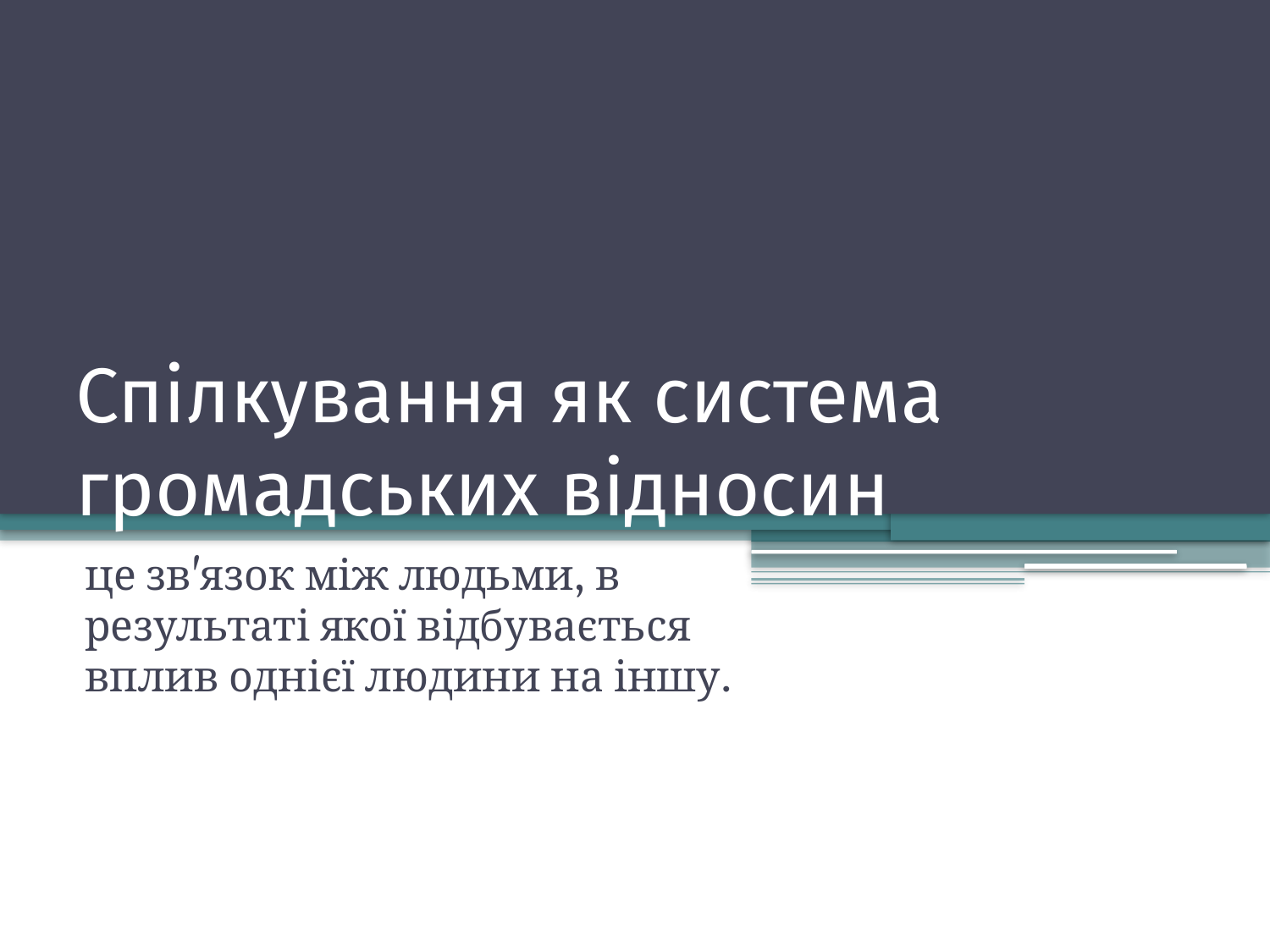

# Спілкування як система громадських відносин
це зв'язок між людьми, в результаті якої відбувається вплив однієї людини на іншу.